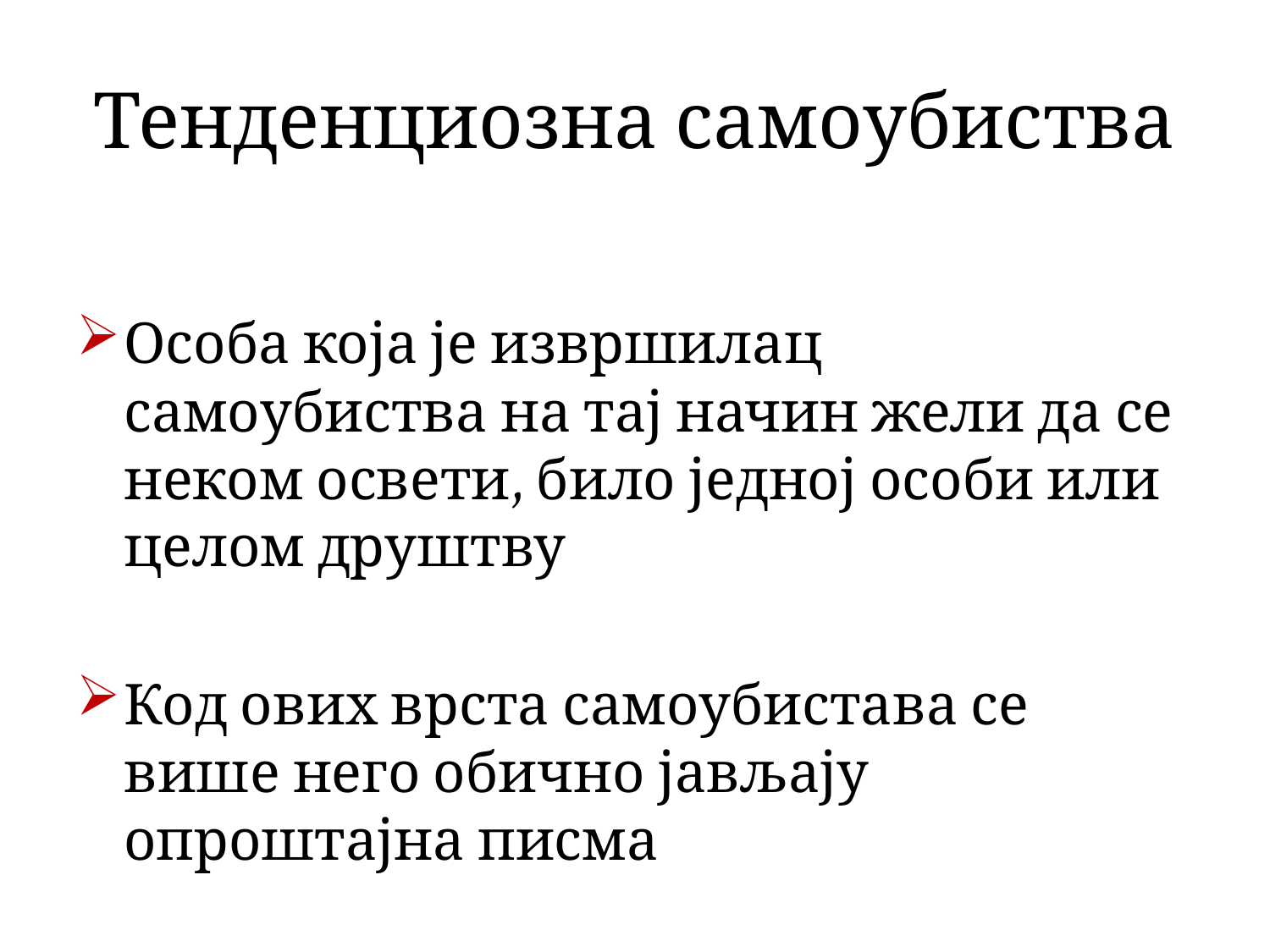

# Тенденциозна самоубиства

Особа која је извршилац самоубиства на тај начин жели да се неком освети, било једној особи или целом друштву

Код ових врста самоубистава се више него обично јављају опроштајна писма